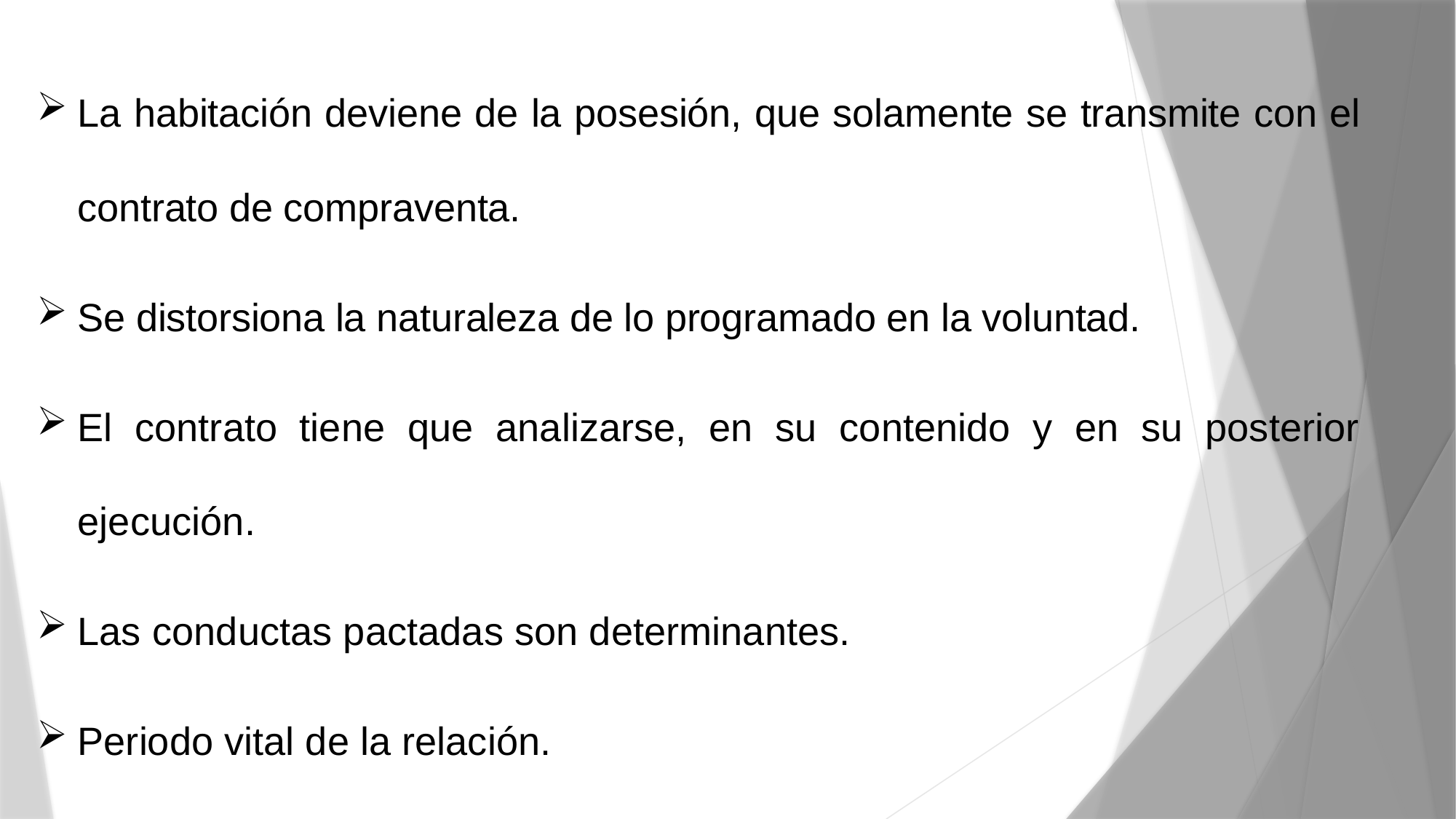

La habitación deviene de la posesión, que solamente se transmite con el contrato de compraventa.
Se distorsiona la naturaleza de lo programado en la voluntad.
El contrato tiene que analizarse, en su contenido y en su posterior ejecución.
Las conductas pactadas son determinantes.
Periodo vital de la relación.